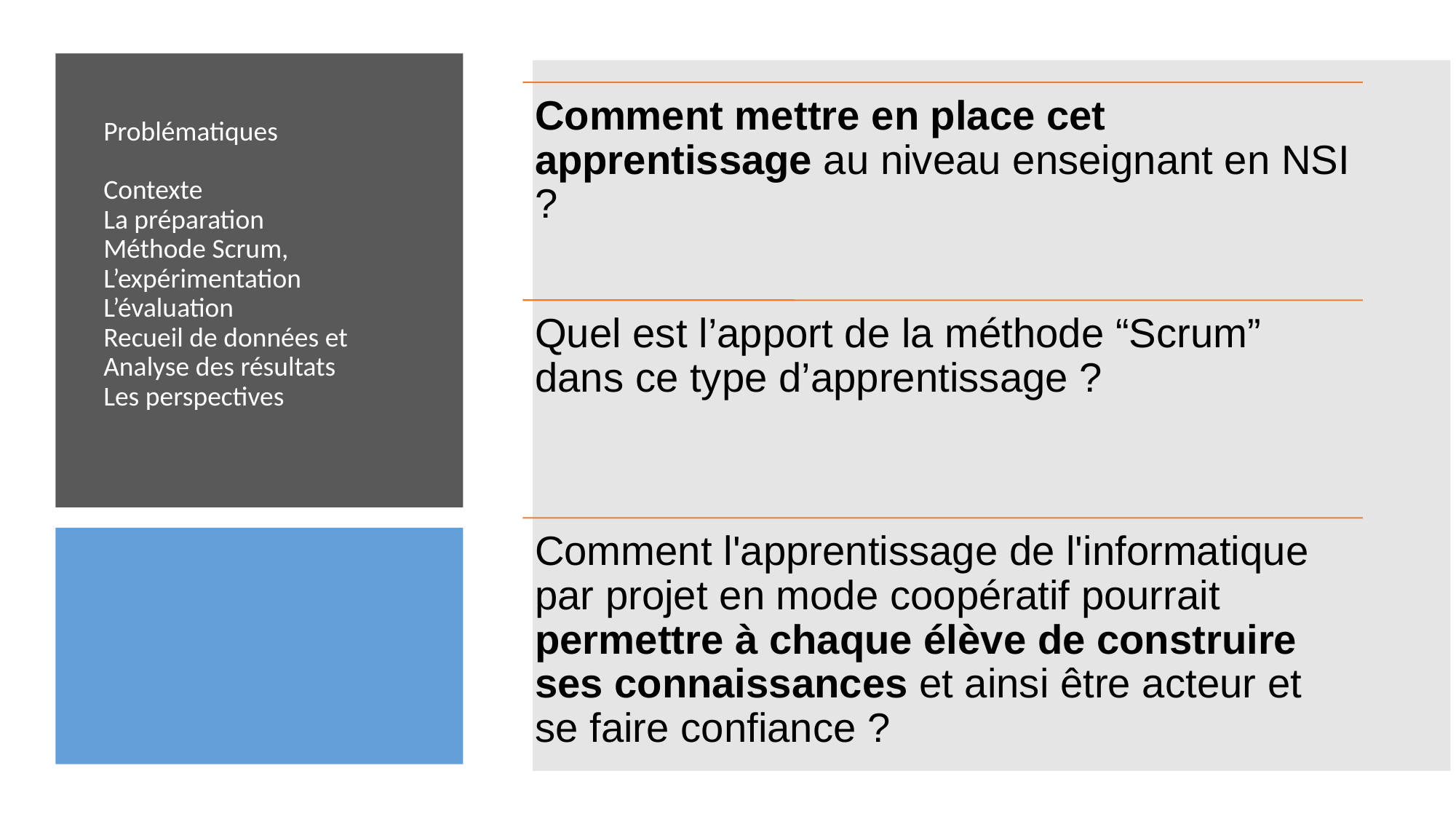

Comment mettre en place cet apprentissage au niveau enseignant en NSI ?
Quel est l’apport de la méthode “Scrum” dans ce type d’apprentissage ?
Comment l'apprentissage de l'informatique par projet en mode coopératif pourrait permettre à chaque élève de construire ses connaissances et ainsi être acteur et se faire confiance ?
Problématiques
Contexte
La préparation
Méthode Scrum,
L’expérimentation
L’évaluation
Recueil de données et Analyse des résultats
Les perspectives